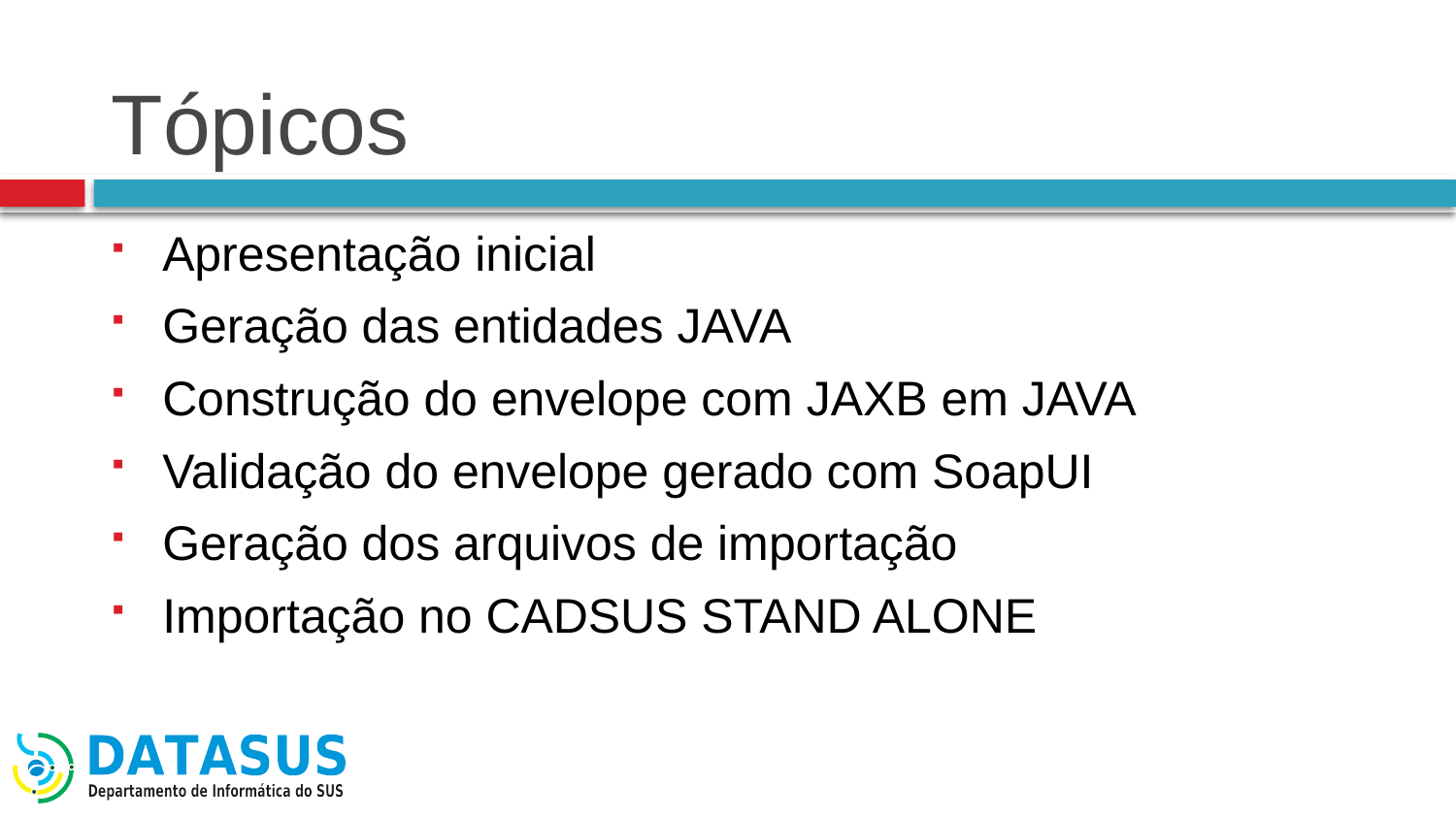

# Tópicos
Apresentação inicial
Geração das entidades JAVA
Construção do envelope com JAXB em JAVA
Validação do envelope gerado com SoapUI
Geração dos arquivos de importação
Importação no CADSUS STAND ALONE